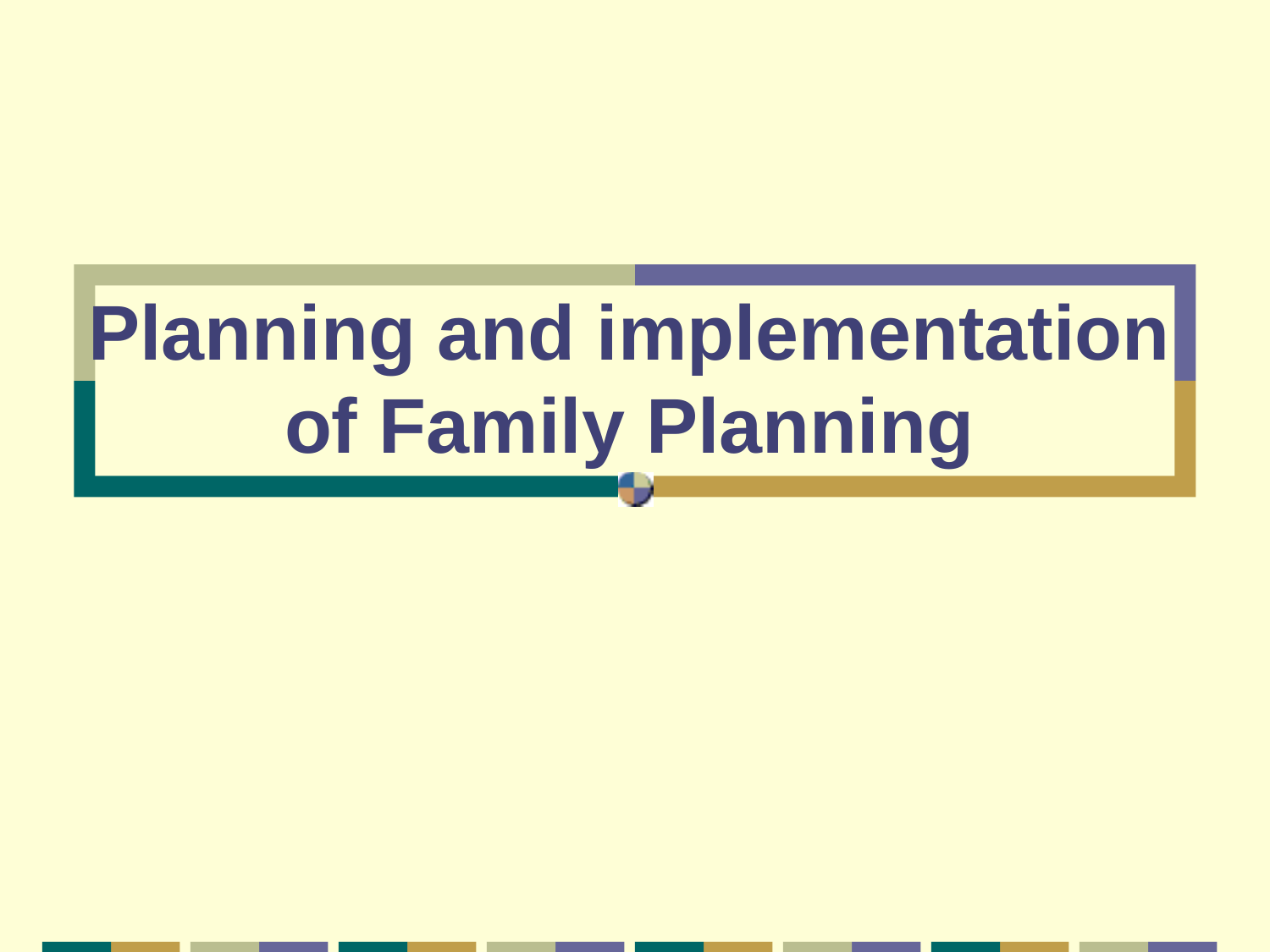

# Planning and implementation of Family Planning